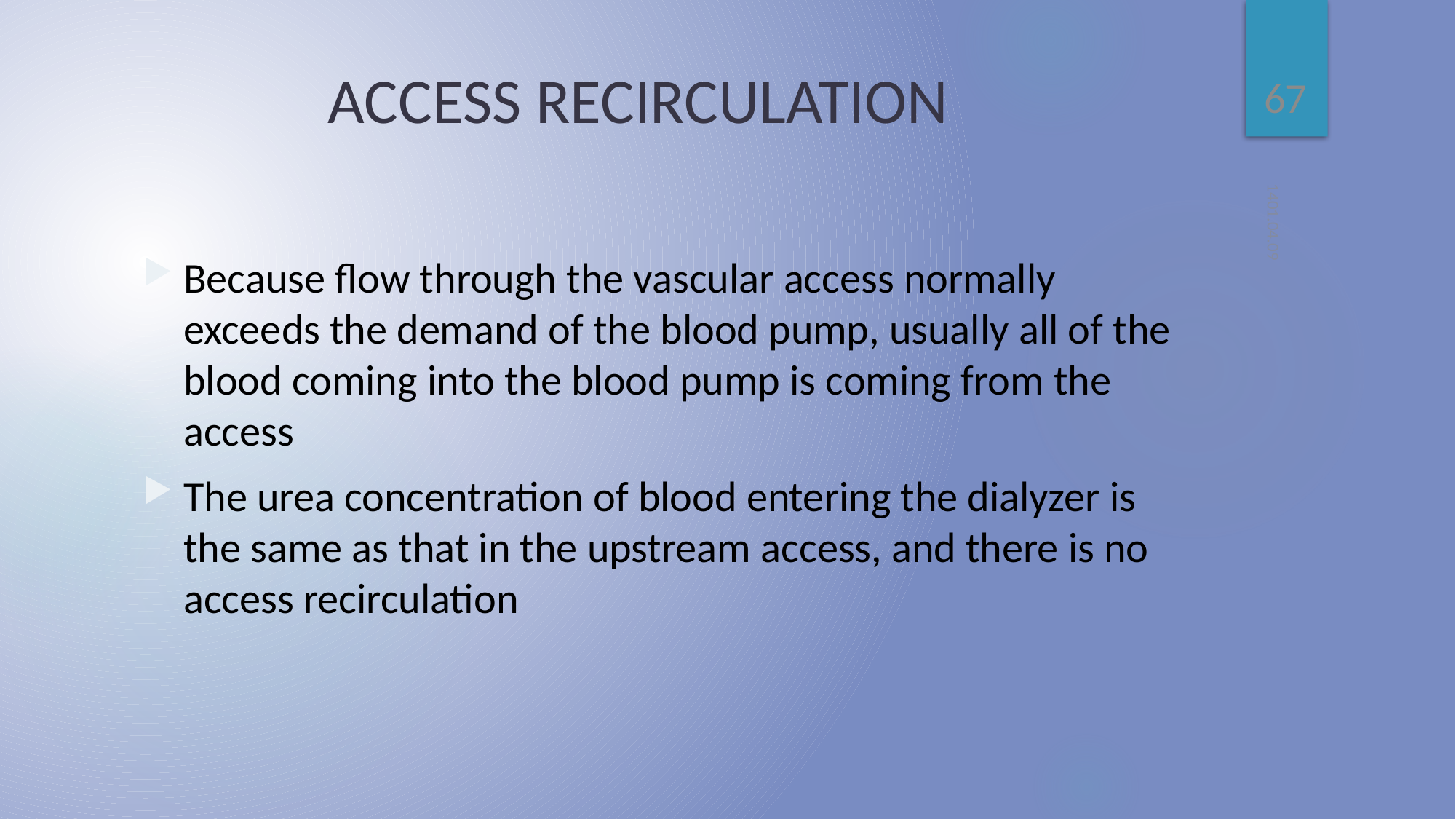

67
# ACCESS RECIRCULATION
1401.04.09
Because flow through the vascular access normally exceeds the demand of the blood pump, usually all of the blood coming into the blood pump is coming from the access
The urea concentration of blood entering the dialyzer is the same as that in the upstream access, and there is no access recirculation